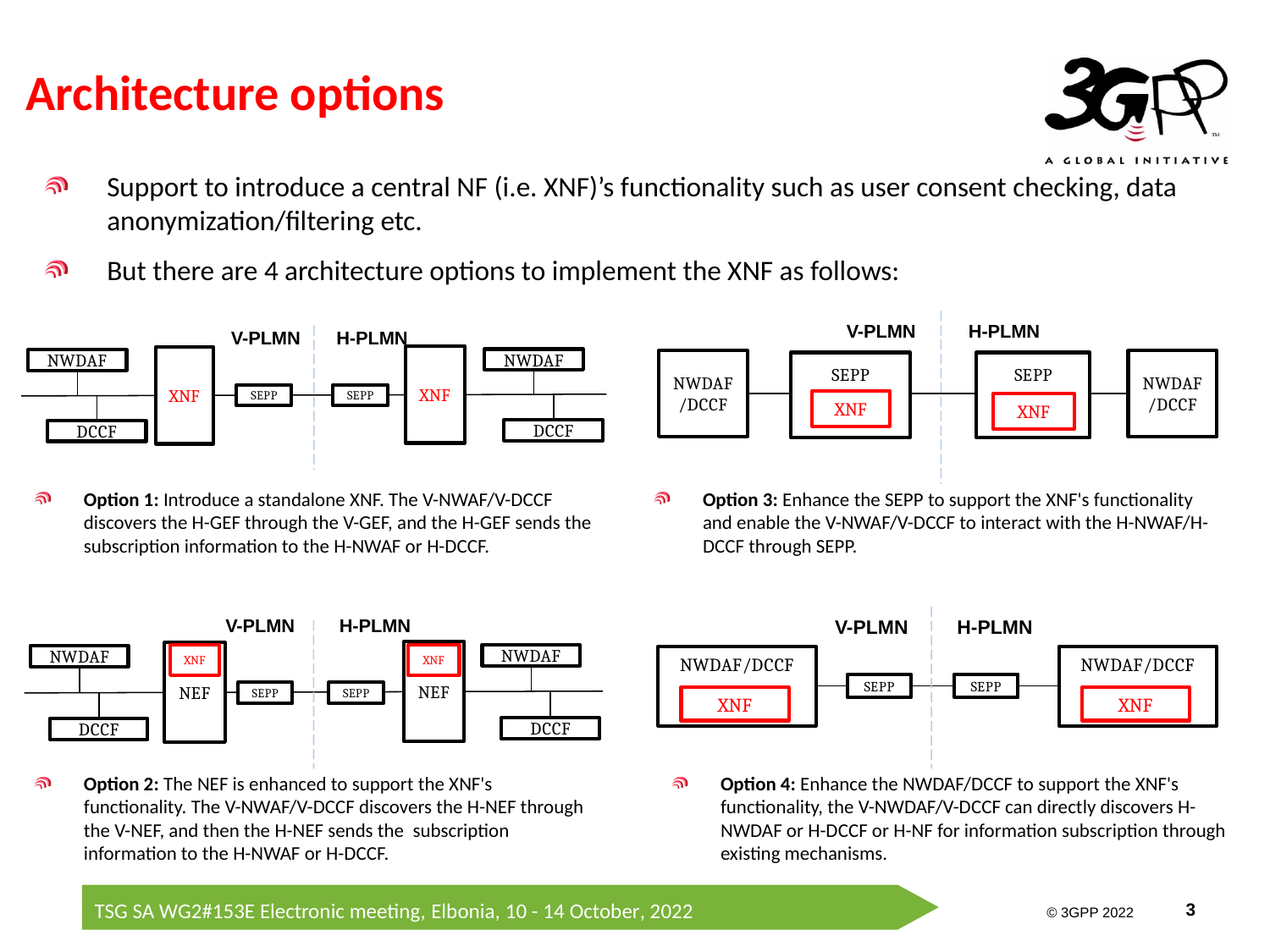

# Architecture options
Support to introduce a central NF (i.e. XNF)’s functionality such as user consent checking, data anonymization/filtering etc.
But there are 4 architecture options to implement the XNF as follows:
H-PLMN
V-PLMN
NWDAF/DCCF
NWDAF/DCCF
SEPP

SEPP

XNF
XNF
H-PLMN
V-PLMN
XNF
XNF
NWDAF
NWDAF
SEPP
SEPP
DCCF
DCCF
Option 1: Introduce a standalone XNF. The V-NWAF/V-DCCF discovers the H-GEF through the V-GEF, and the H-GEF sends the subscription information to the H-NWAF or H-DCCF.
Option 3: Enhance the SEPP to support the XNF's functionality and enable the V-NWAF/V-DCCF to interact with the H-NWAF/H-DCCF through SEPP.
H-PLMN
V-PLMN
NWDAF/DCCF

NWDAF/DCCF

SEPP
SEPP
XNF
XNF
H-PLMN
V-PLMN
NEF
NEF
NWDAF
XNF
XNF
NWDAF
SEPP
SEPP
DCCF
DCCF
Option 2: The NEF is enhanced to support the XNF's functionality. The V-NWAF/V-DCCF discovers the H-NEF through the V-NEF, and then the H-NEF sends the  subscription information to the H-NWAF or H-DCCF.
Option 4: Enhance the NWDAF/DCCF to support the XNF's functionality, the V-NWDAF/V-DCCF can directly discovers H-NWDAF or H-DCCF or H-NF for information subscription through existing mechanisms.